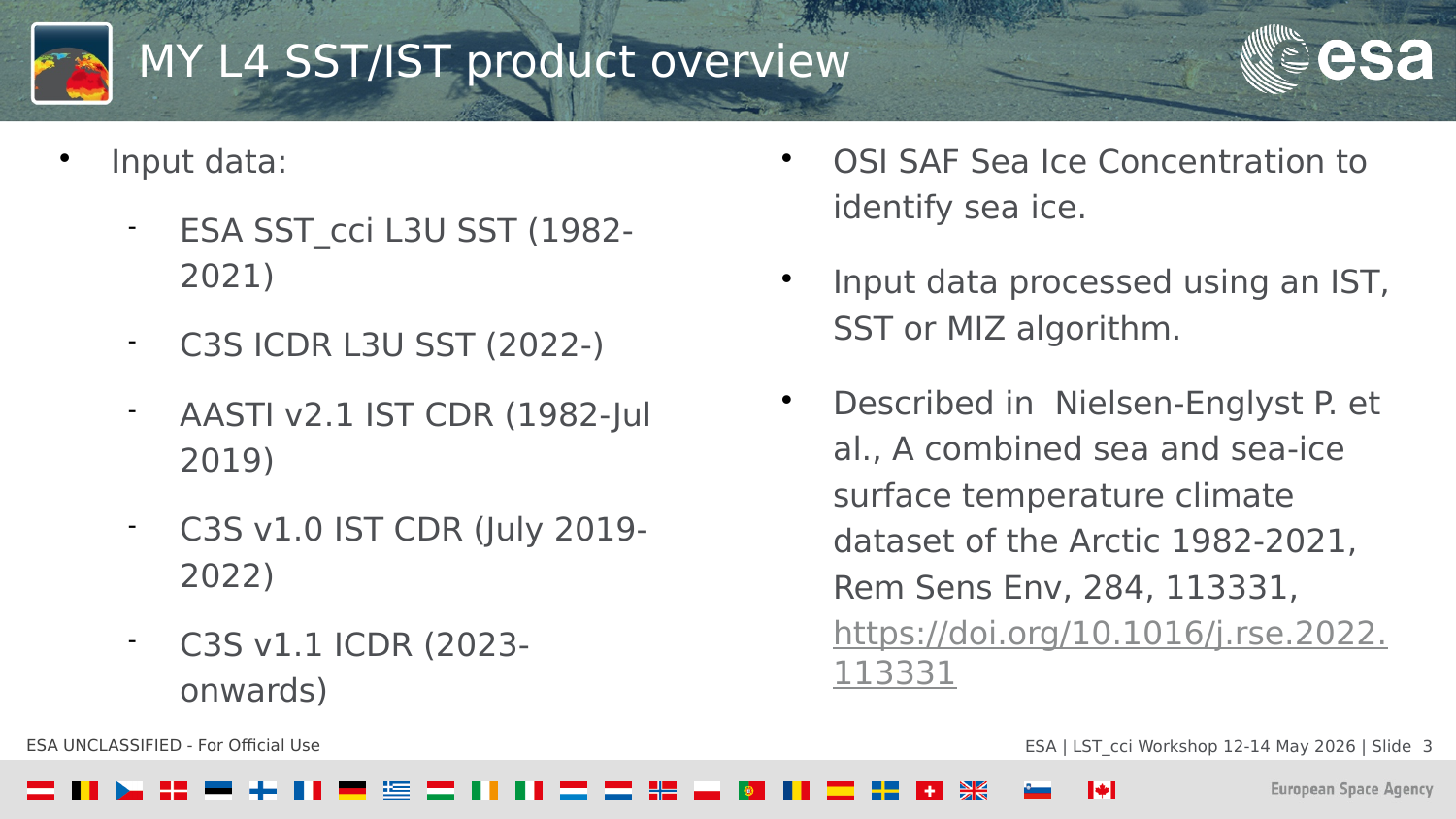

# MY L4 SST/IST product overview
Input data:
ESA SST_cci L3U SST (1982-2021)
C3S ICDR L3U SST (2022-)
AASTI v2.1 IST CDR (1982-Jul 2019)
C3S v1.0 IST CDR (July 2019-2022)
C3S v1.1 ICDR (2023-onwards)
OSI SAF Sea Ice Concentration to identify sea ice.
Input data processed using an IST, SST or MIZ algorithm.
Described in  Nielsen-Englyst P. et al., A combined sea and sea-ice surface temperature climate dataset of the Arctic 1982-2021, Rem Sens Env, 284, 113331, https://doi.org/10.1016/j.rse.2022.113331